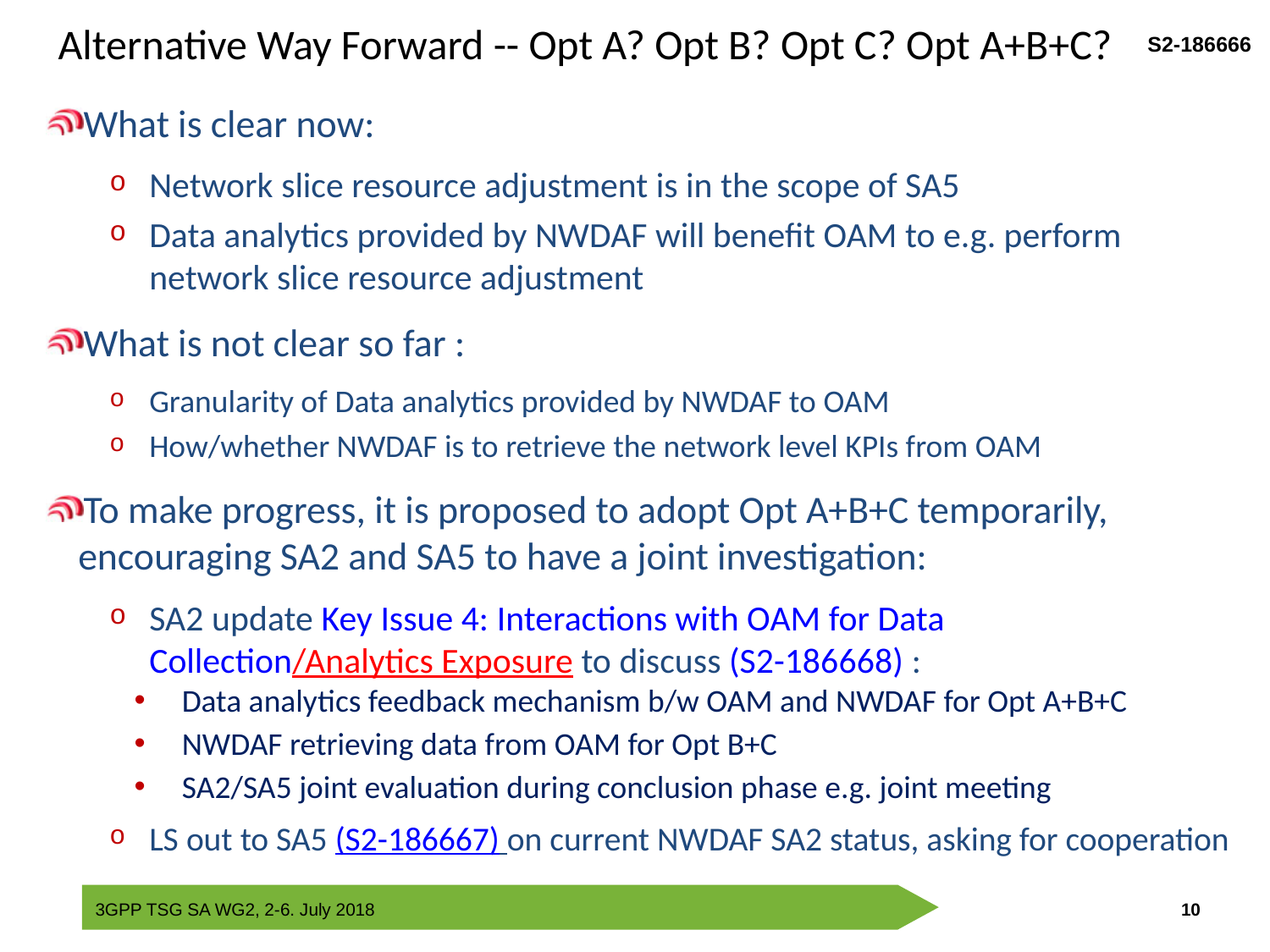

Alternative Way Forward -- Opt A? Opt B? Opt C? Opt A+B+C?
What is clear now:
Network slice resource adjustment is in the scope of SA5
Data analytics provided by NWDAF will benefit OAM to e.g. perform network slice resource adjustment
What is not clear so far :
Granularity of Data analytics provided by NWDAF to OAM
How/whether NWDAF is to retrieve the network level KPIs from OAM
To make progress, it is proposed to adopt Opt A+B+C temporarily, encouraging SA2 and SA5 to have a joint investigation:
SA2 update Key Issue 4: Interactions with OAM for Data Collection/Analytics Exposure to discuss (S2-186668) :
Data analytics feedback mechanism b/w OAM and NWDAF for Opt A+B+C
NWDAF retrieving data from OAM for Opt B+C
SA2/SA5 joint evaluation during conclusion phase e.g. joint meeting
LS out to SA5 (S2-186667) on current NWDAF SA2 status, asking for cooperation